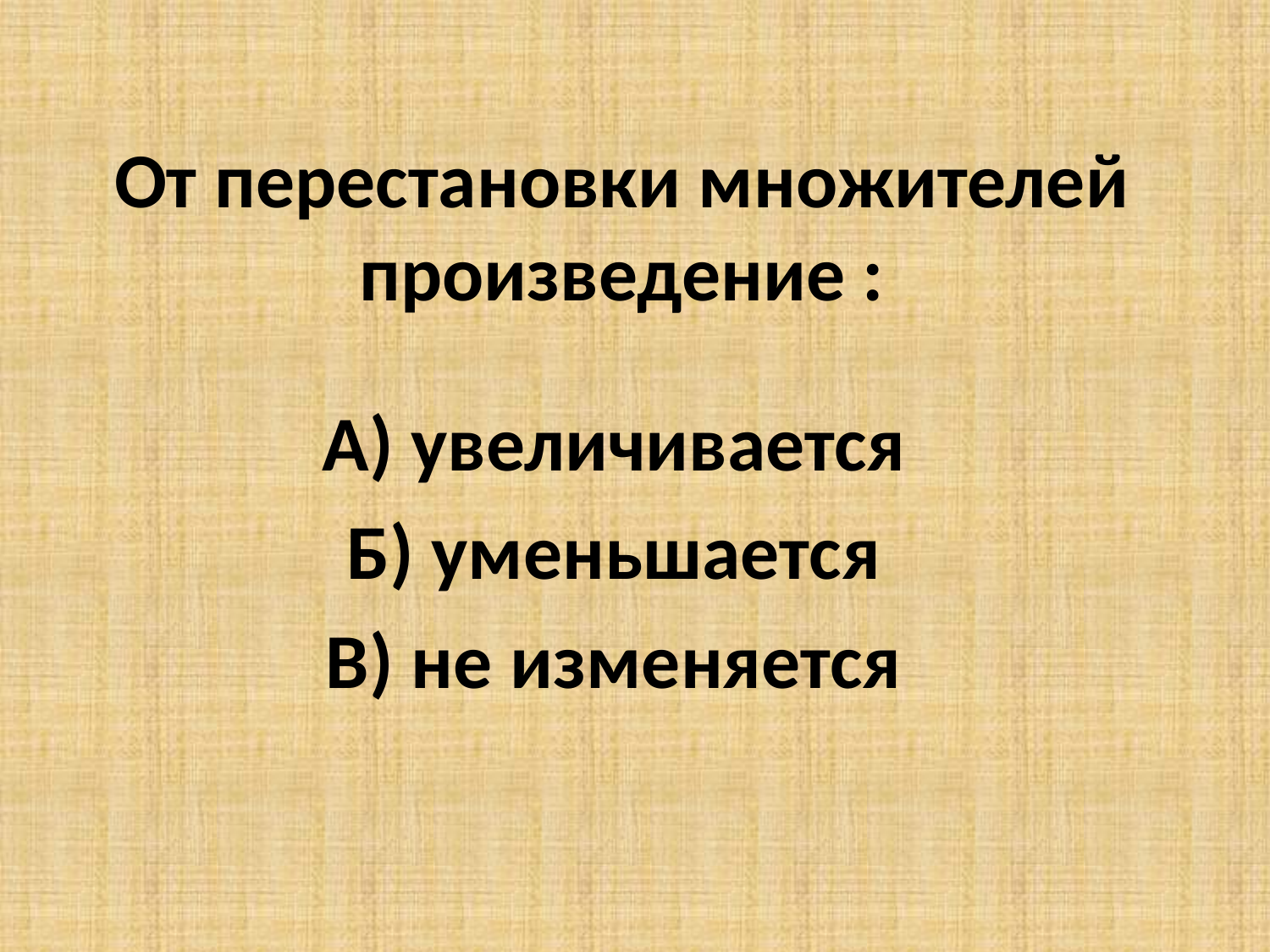

# От перестановки множителей произведение :
А) увеличивается
Б) уменьшается
В) не изменяется